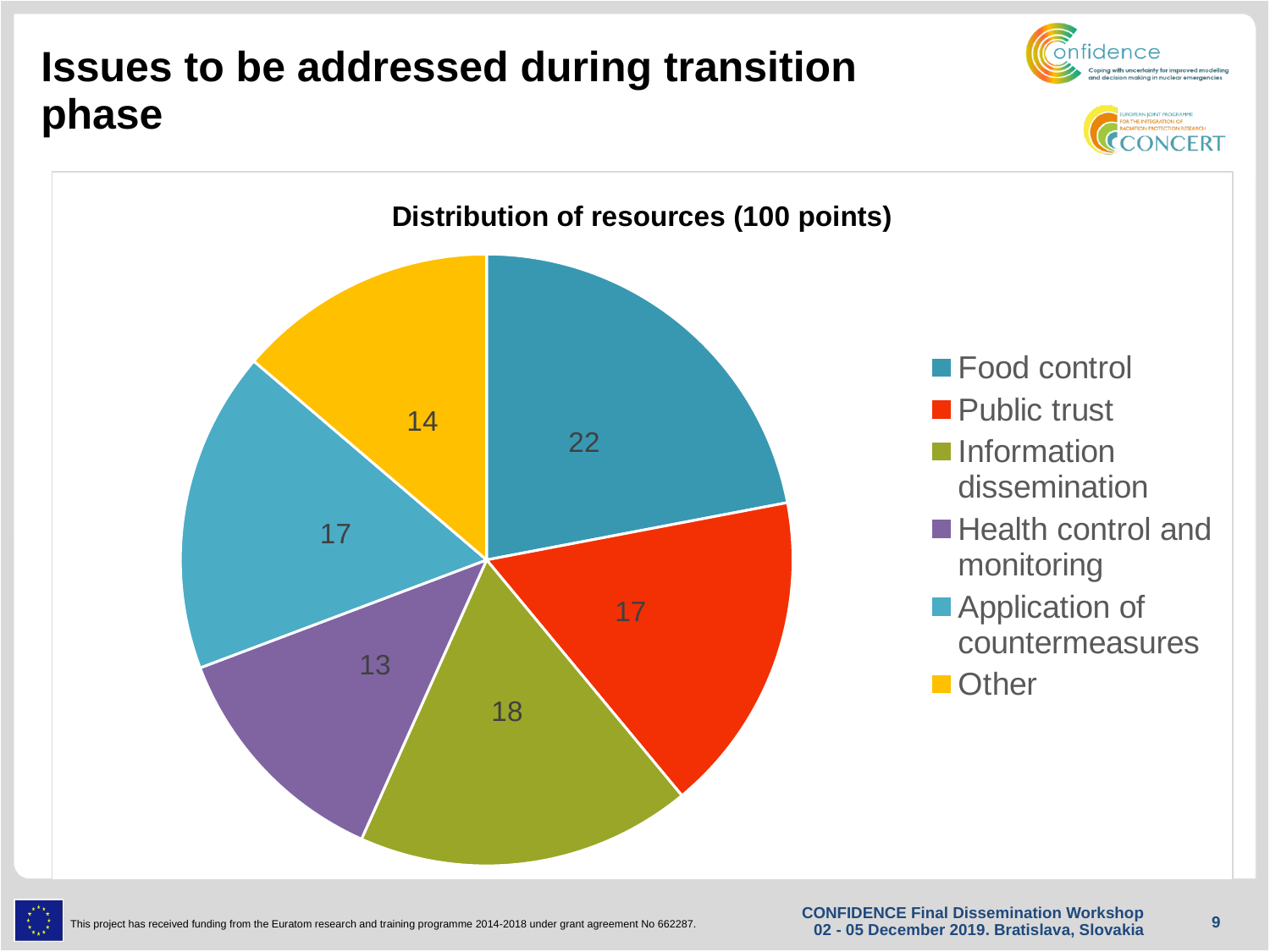

# Issues to be addressed during transition phase

### Chart: Distribution of resources (100 points)

| Category |  |
|---|---|
| Food control | 22.0 |
| Public trust | 17.0 |
| Information dissemination | 17.7 |
| Health control and monitoring | 12.56 |
| Application of countermeasures | 17.0 |
| Other | 13.739999999999998 |
CONFIDENCE Final Dissemination Workshop  02 - 05 December 2019. Bratislava, Slovakia
9